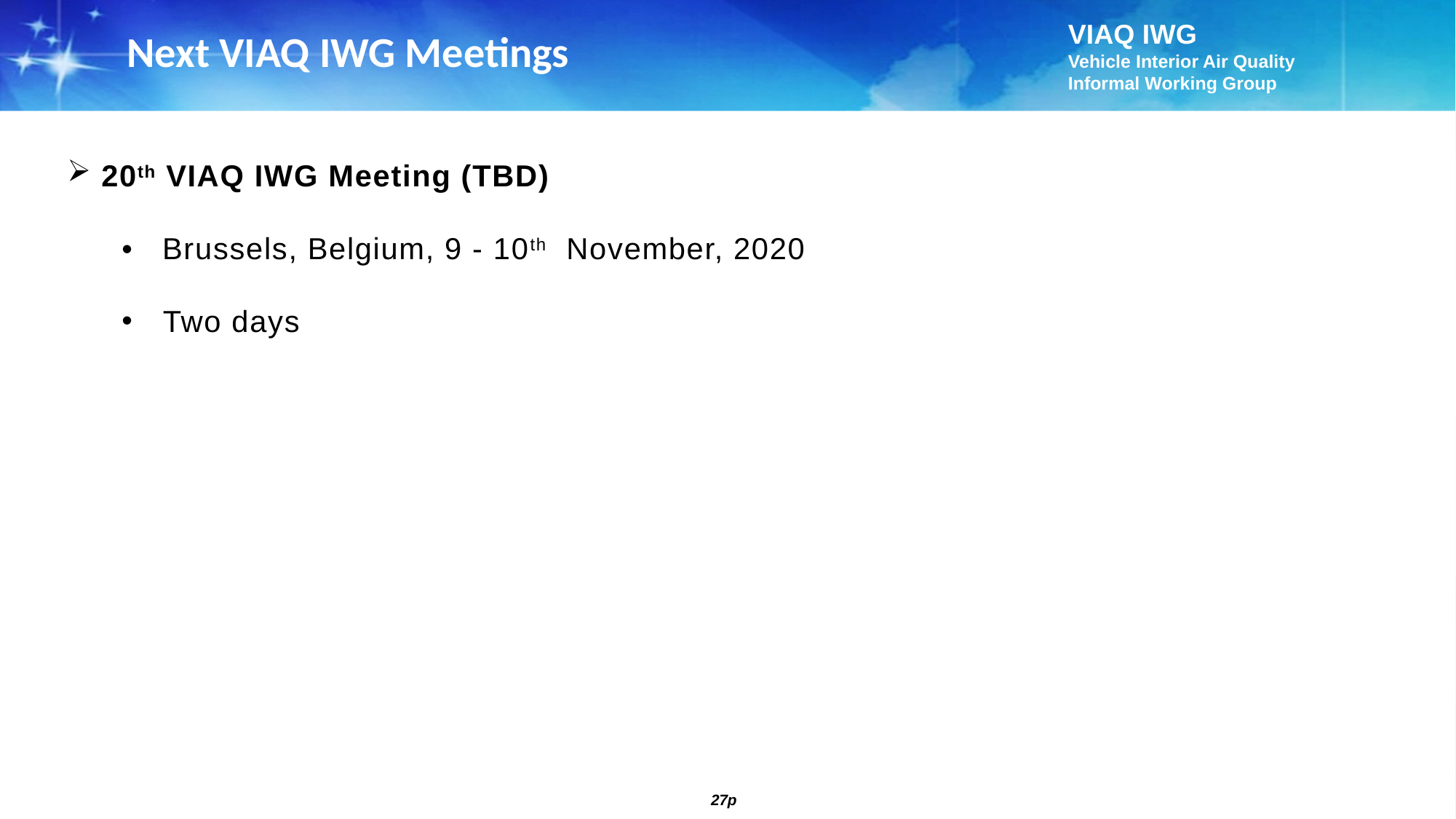

Next VIAQ IWG Meetings
20th VIAQ IWG Meeting (TBD)
•   Brussels, Belgium, 9 - 10th  November, 2020
Two days